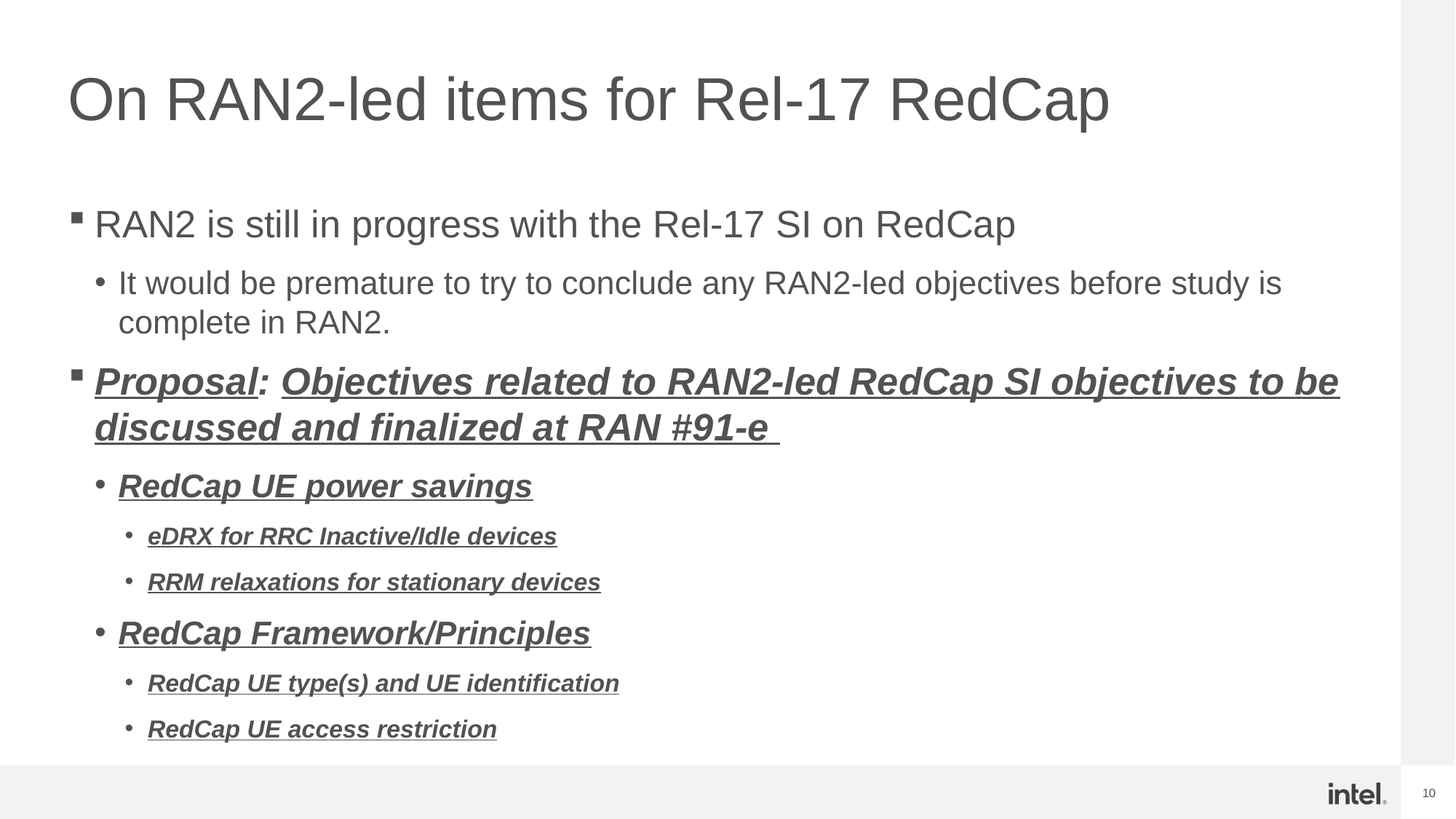

# On RAN2-led items for Rel-17 RedCap
RAN2 is still in progress with the Rel-17 SI on RedCap
It would be premature to try to conclude any RAN2-led objectives before study is complete in RAN2.
Proposal: Objectives related to RAN2-led RedCap SI objectives to be discussed and finalized at RAN #91-e
RedCap UE power savings
eDRX for RRC Inactive/Idle devices
RRM relaxations for stationary devices
RedCap Framework/Principles
RedCap UE type(s) and UE identification
RedCap UE access restriction